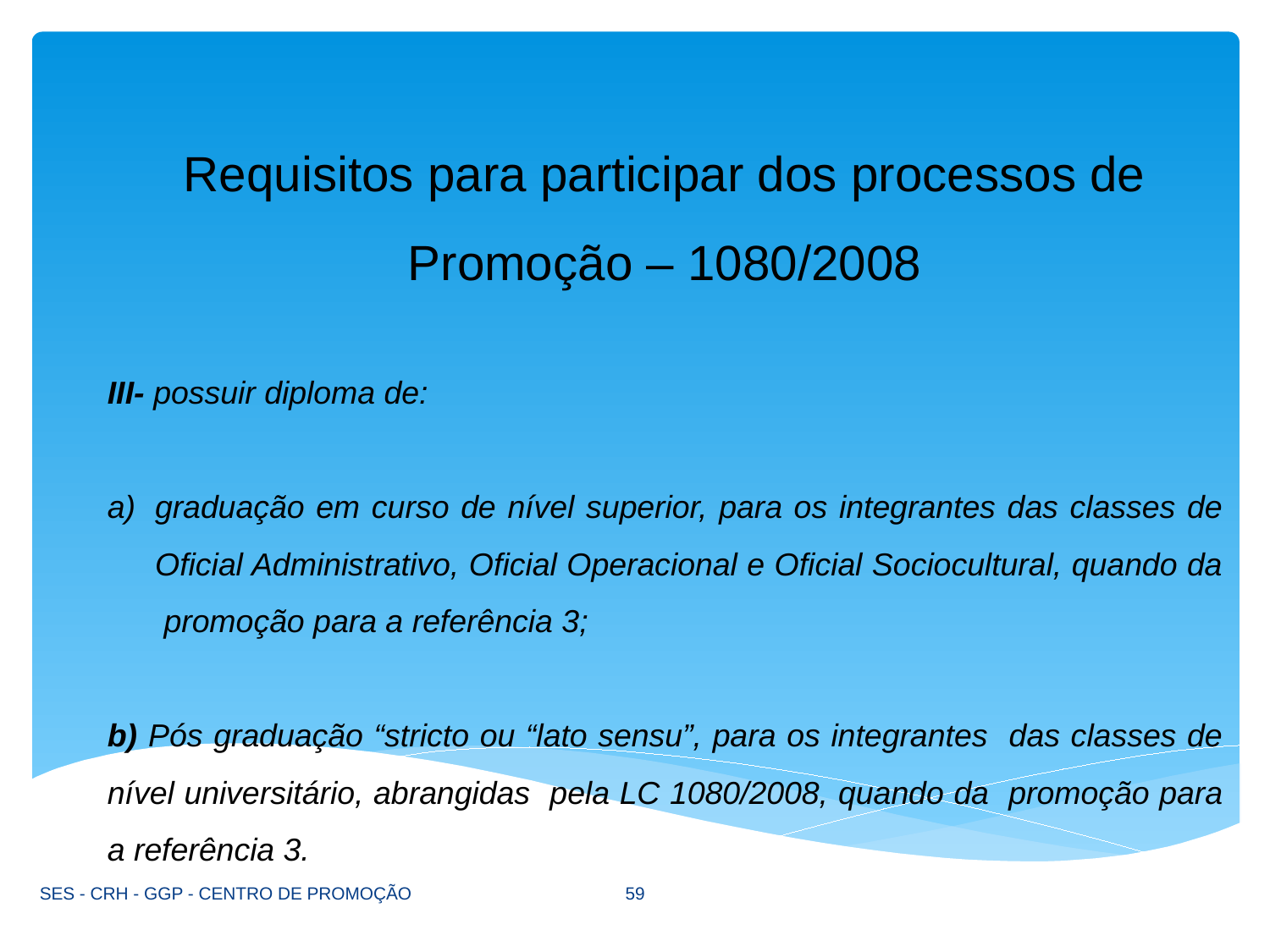

Requisitos para participar dos processos de Promoção – 1080/2008

III- possuir diploma de:

graduação em curso de nível superior, para os integrantes das classes de Oficial Administrativo, Oficial Operacional e Oficial Sociocultural, quando da  promoção para a referência 3;

b) Pós graduação “stricto ou “lato sensu”, para os integrantes  das classes de nível universitário, abrangidas  pela LC 1080/2008, quando da  promoção para a referência 3.

59
SES - CRH - GGP - CENTRO DE PROMOÇÃO